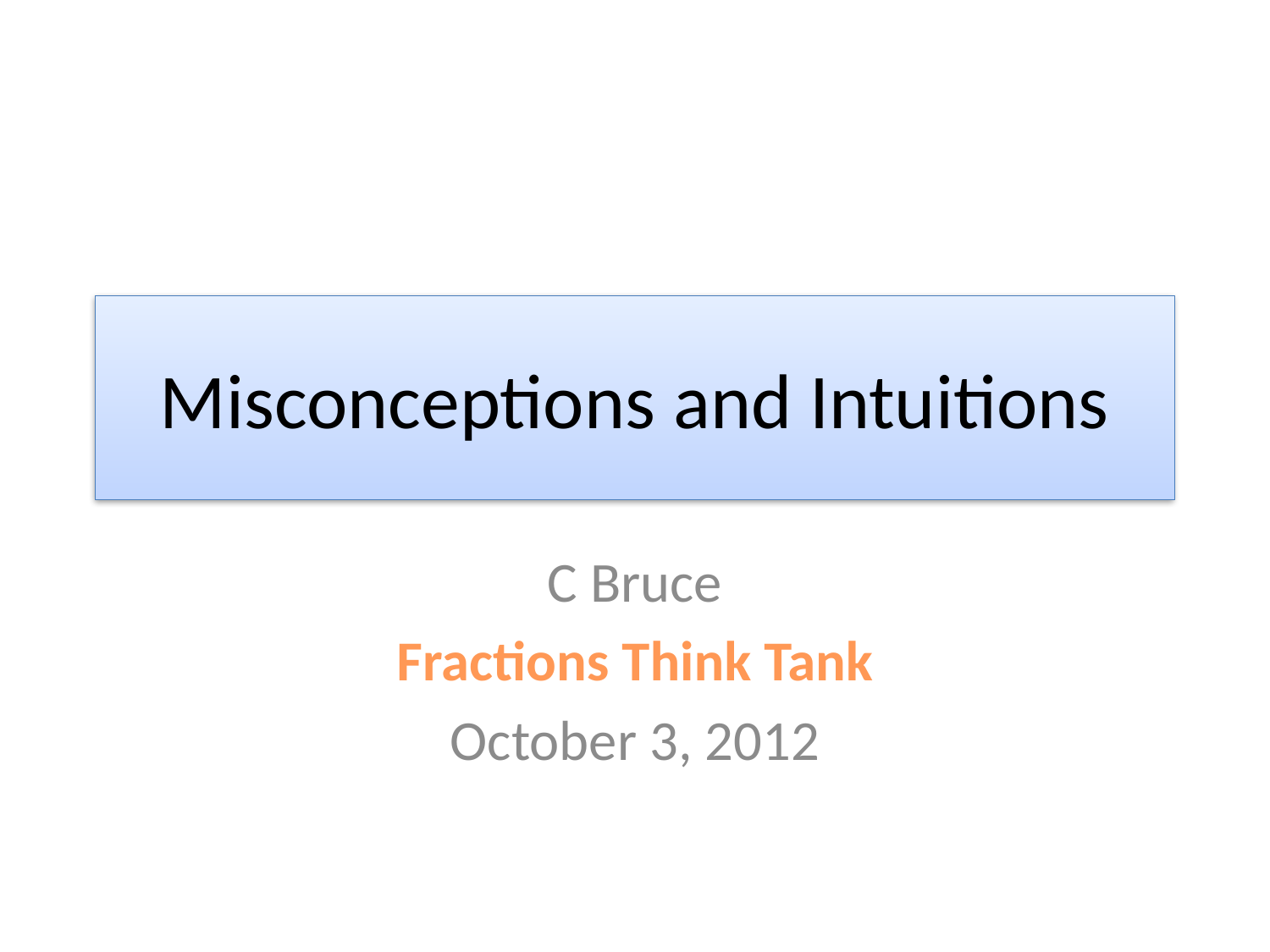

# Misconceptions and Intuitions
C Bruce
Fractions Think Tank
October 3, 2012